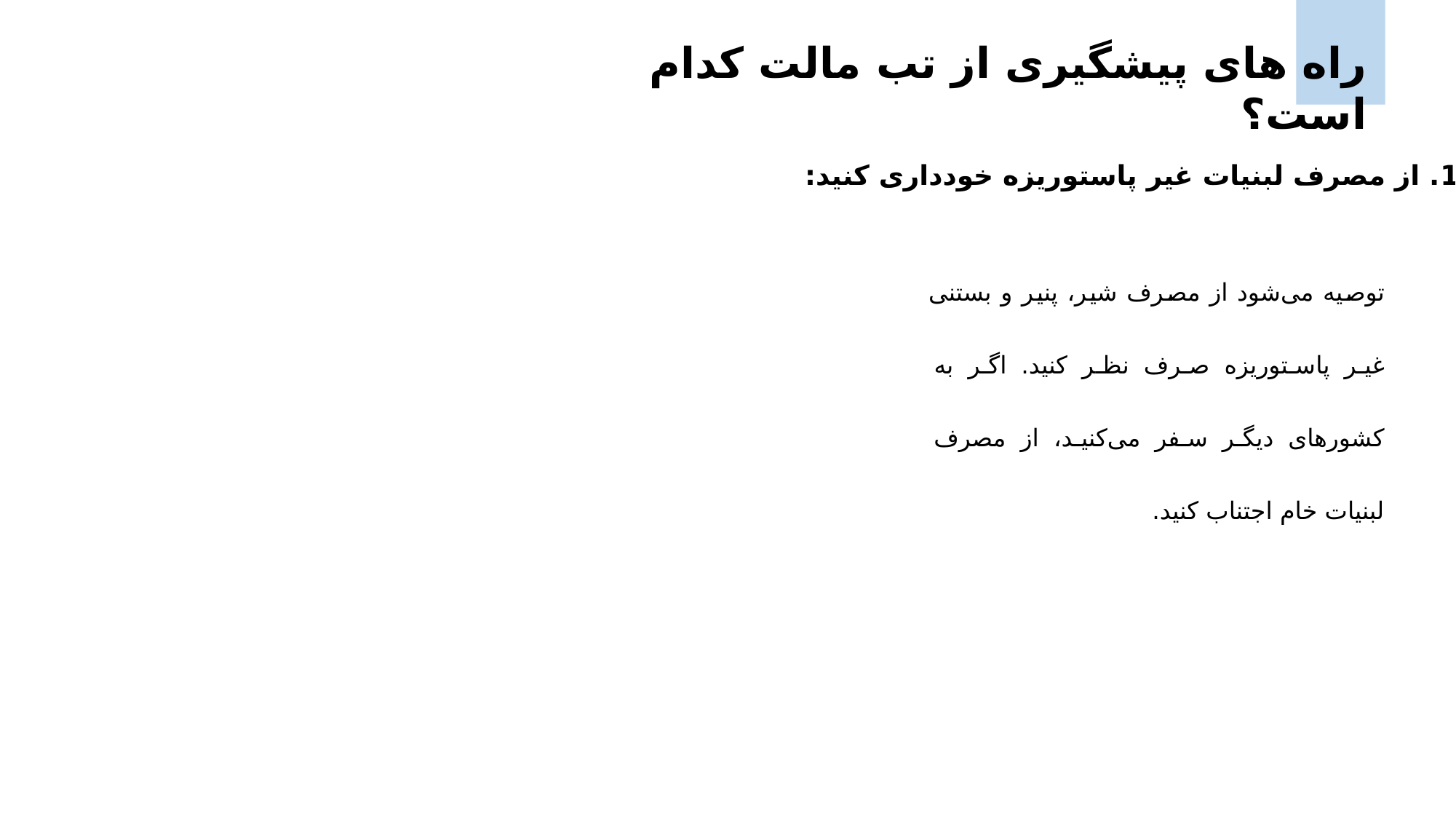

راه های پیشگیری از تب مالت کدام است؟
1. از مصرف لبنیات غیر پاستوریزه خودداری کنید:
توصیه می‌شود از مصرف شیر، پنیر و بستنی غیر پاستوریزه صرف نظر کنید. اگر به کشورهای دیگر سفر می‌کنید، از مصرف لبنیات خام اجتناب کنید.